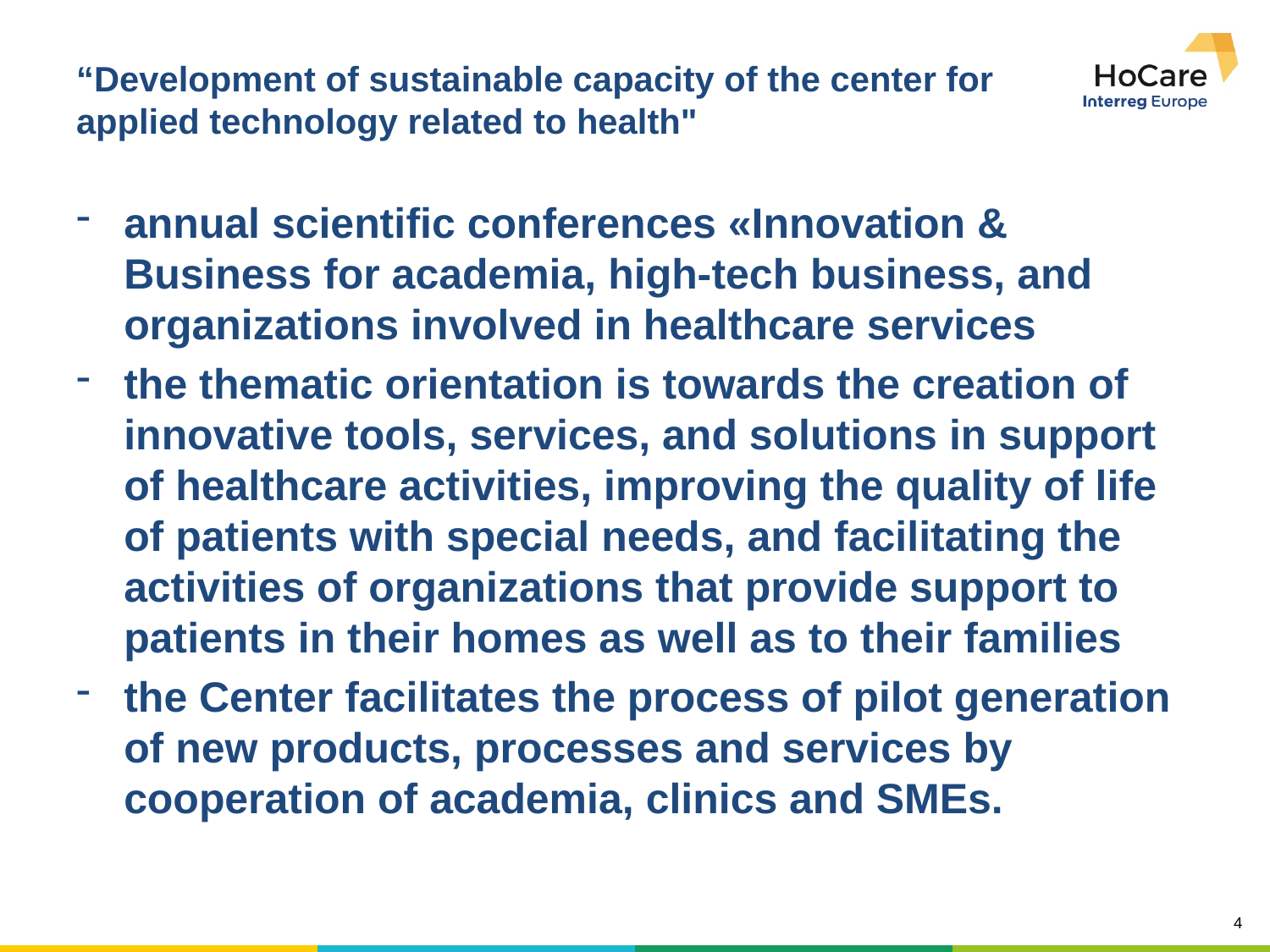

# “Development of sustainable capacity of the center for applied technology related to health"
annual scientific conferences «Innovation & Business for academia, high-tech business, and organizations involved in healthcare services
the thematic orientation is towards the creation of innovative tools, services, and solutions in support of healthcare activities, improving the quality of life of patients with special needs, and facilitating the activities of organizations that provide support to patients in their homes as well as to their families
the Center facilitates the process of pilot generation of new products, processes and services by cooperation of academia, clinics and SMEs.